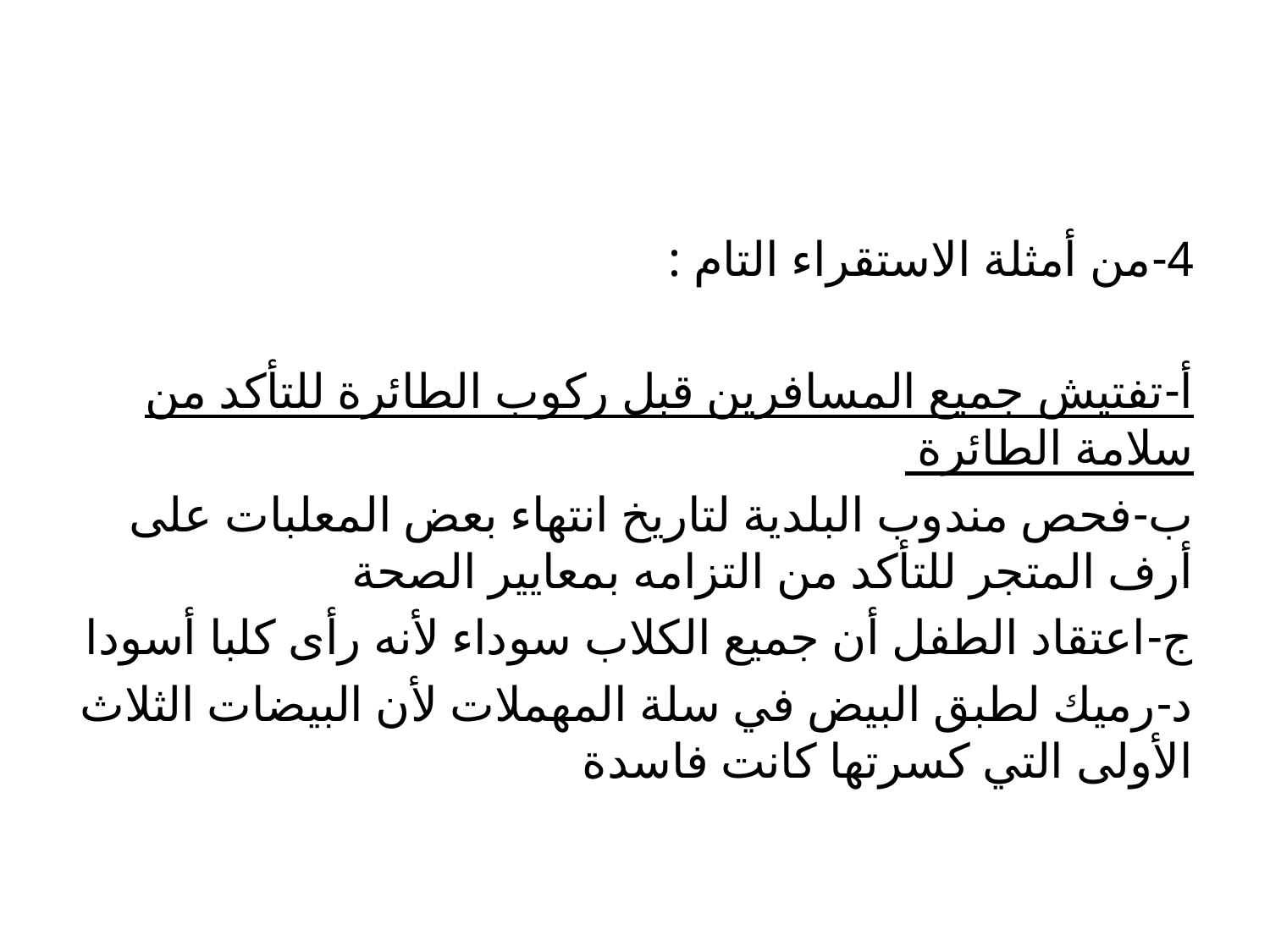

#
4-من أمثلة الاستقراء التام :

أ-تفتيش جميع المسافرين قبل ركوب الطائرة للتأكد من سلامة الطائرة
ب-فحص مندوب البلدية لتاريخ انتهاء بعض المعلبات على أرف المتجر للتأكد من التزامه بمعايير الصحة
ج-اعتقاد الطفل أن جميع الكلاب سوداء لأنه رأى كلبا أسودا
د-رميك لطبق البيض في سلة المهملات لأن البيضات الثلاث الأولى التي كسرتها كانت فاسدة